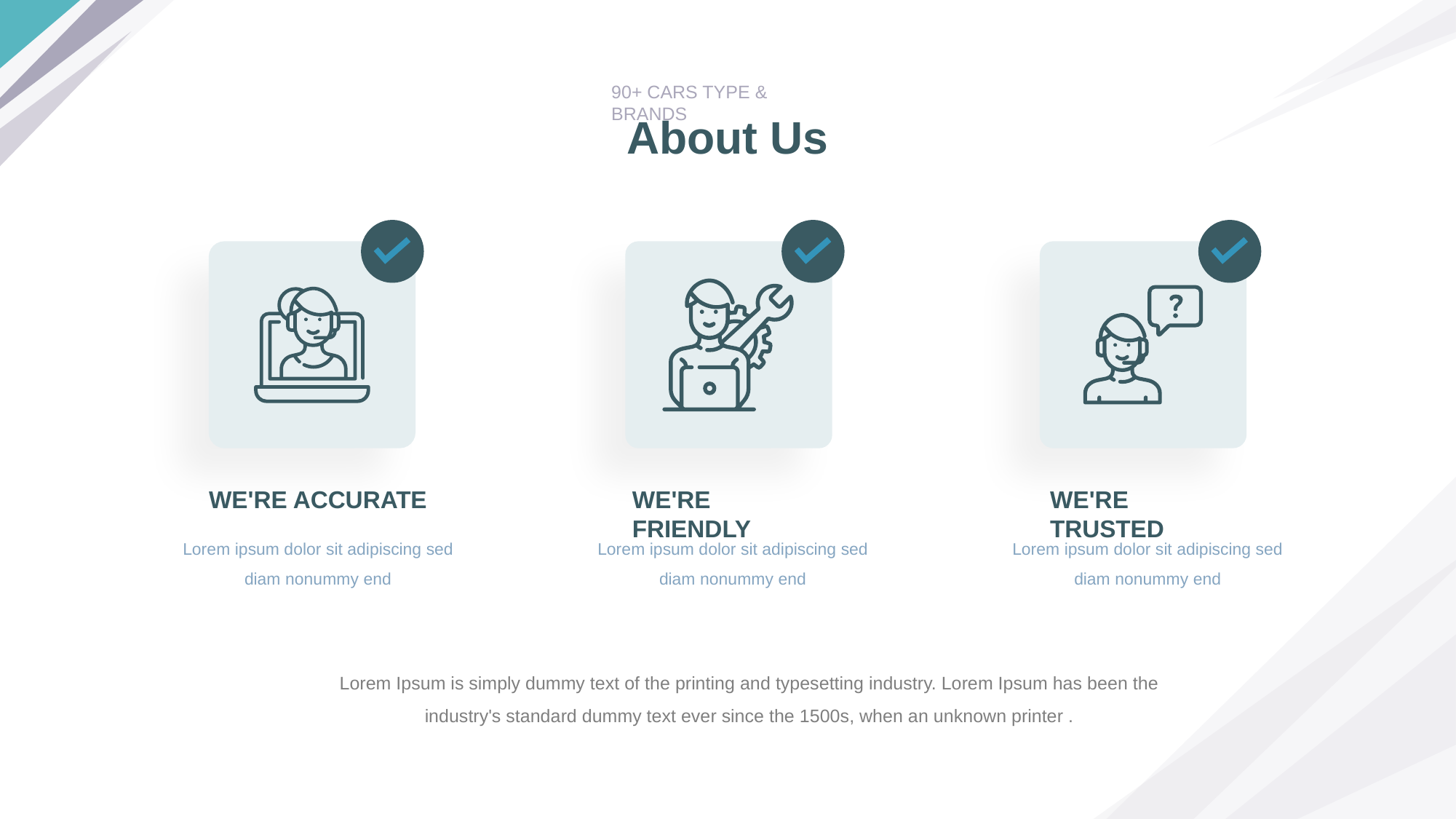

90+ CARS TYPE & BRANDS
# About Us

WE'RE ACCURATE
WE'RE FRIENDLY
WE'RE TRUSTED
Lorem ipsum dolor sit adipiscing sed diam nonummy end
Lorem ipsum dolor sit adipiscing sed diam nonummy end
Lorem ipsum dolor sit adipiscing sed diam nonummy end
Lorem Ipsum is simply dummy text of the printing and typesetting industry. Lorem Ipsum has been the industry's standard dummy text ever since the 1500s, when an unknown printer .